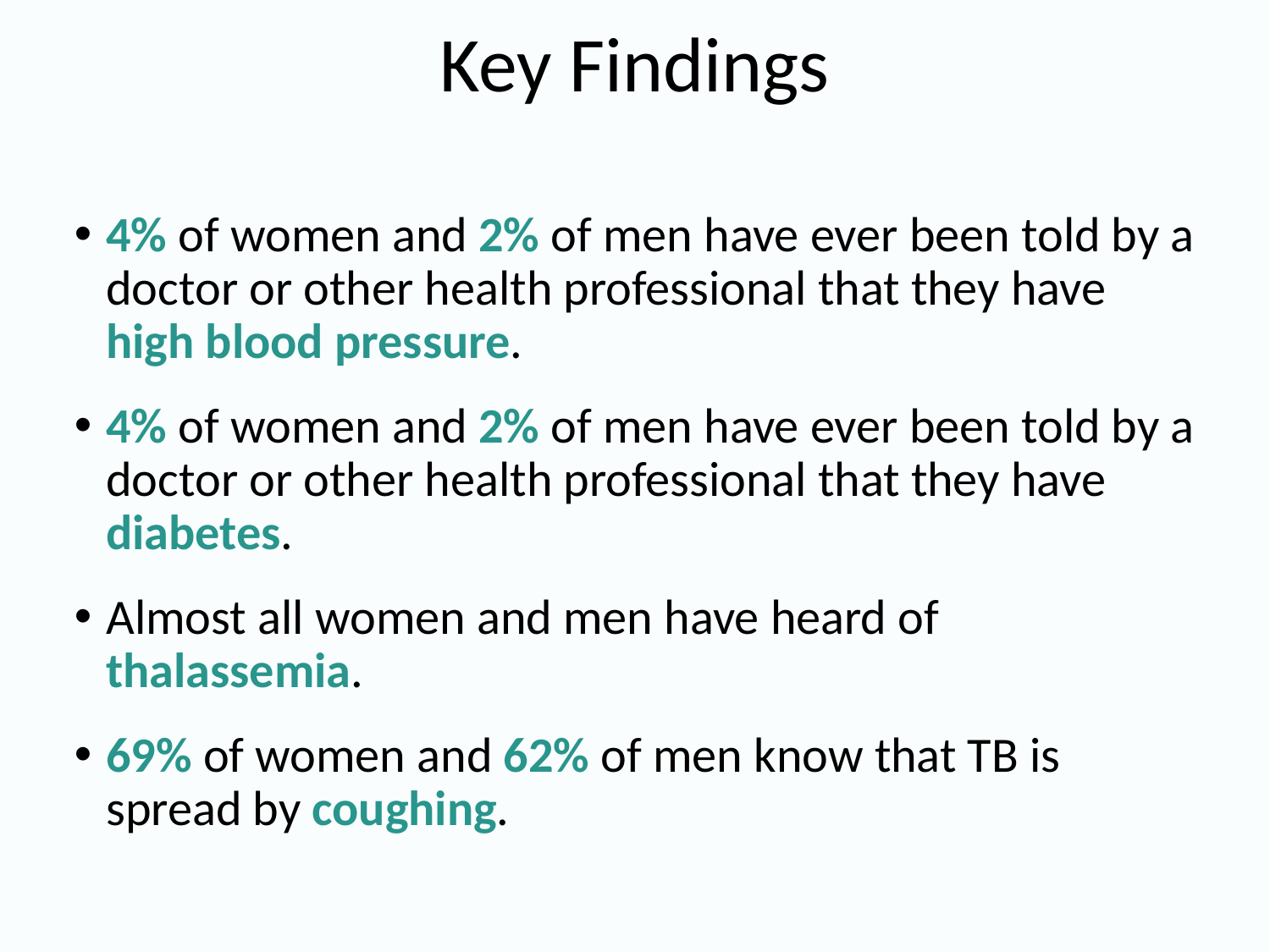

# Key Findings
4% of women and 2% of men have ever been told by a doctor or other health professional that they have high blood pressure.
4% of women and 2% of men have ever been told by a doctor or other health professional that they have diabetes.
Almost all women and men have heard of thalassemia.
69% of women and 62% of men know that TB is spread by coughing.